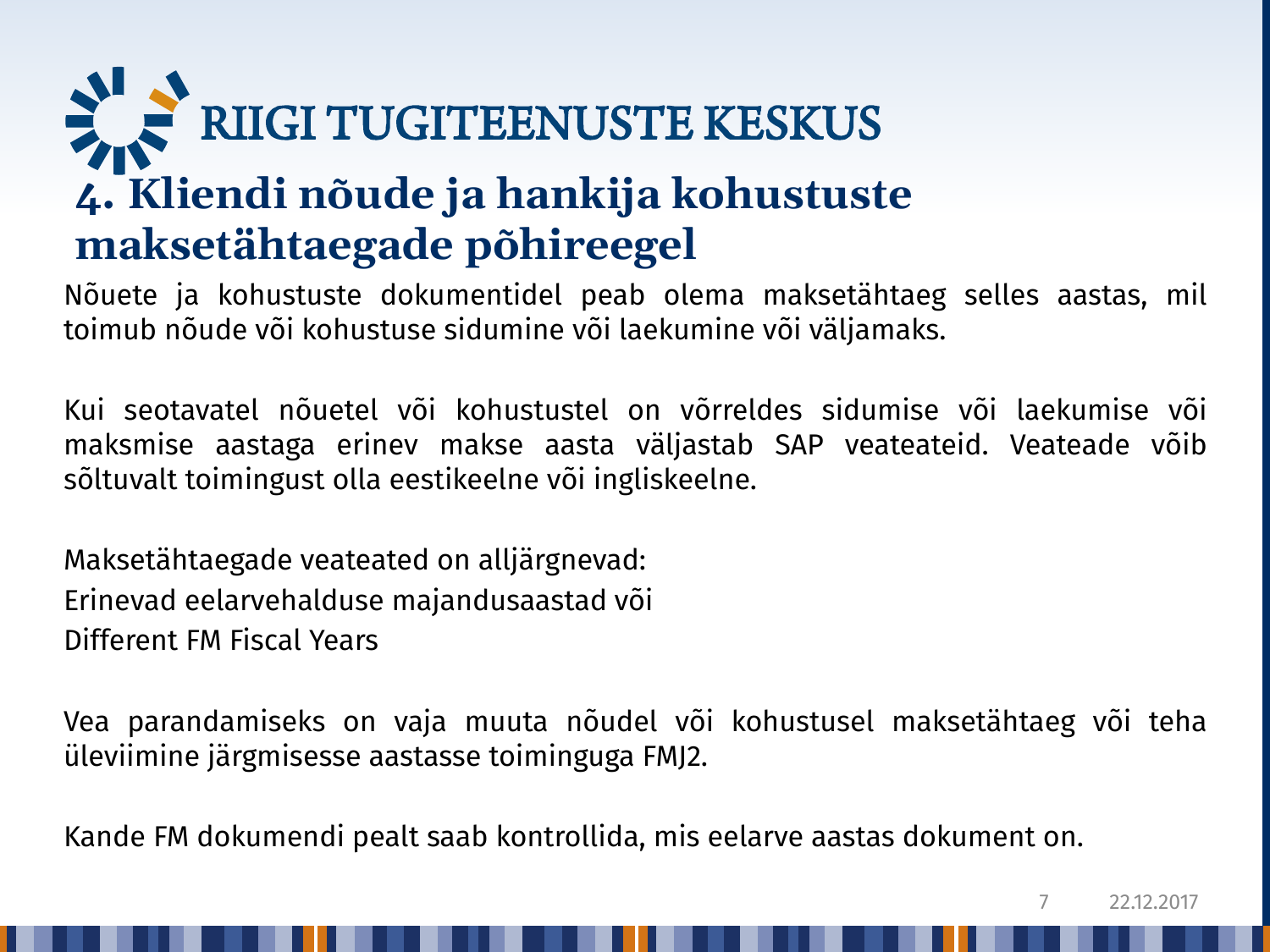

# 4. Kliendi nõude ja hankija kohustuste maksetähtaegade põhireegel
Nõuete ja kohustuste dokumentidel peab olema maksetähtaeg selles aastas, mil toimub nõude või kohustuse sidumine või laekumine või väljamaks.

Kui seotavatel nõuetel või kohustustel on võrreldes sidumise või laekumise või maksmise aastaga erinev makse aasta väljastab SAP veateateid. Veateade võib sõltuvalt toimingust olla eestikeelne või ingliskeelne.

Maksetähtaegade veateated on alljärgnevad:
Erinevad eelarvehalduse majandusaastad või
Different FM Fiscal Years

Vea parandamiseks on vaja muuta nõudel või kohustusel maksetähtaeg või teha üleviimine järgmisesse aastasse toiminguga FMJ2.

Kande FM dokumendi pealt saab kontrollida, mis eelarve aastas dokument on.

7
22.12.2017